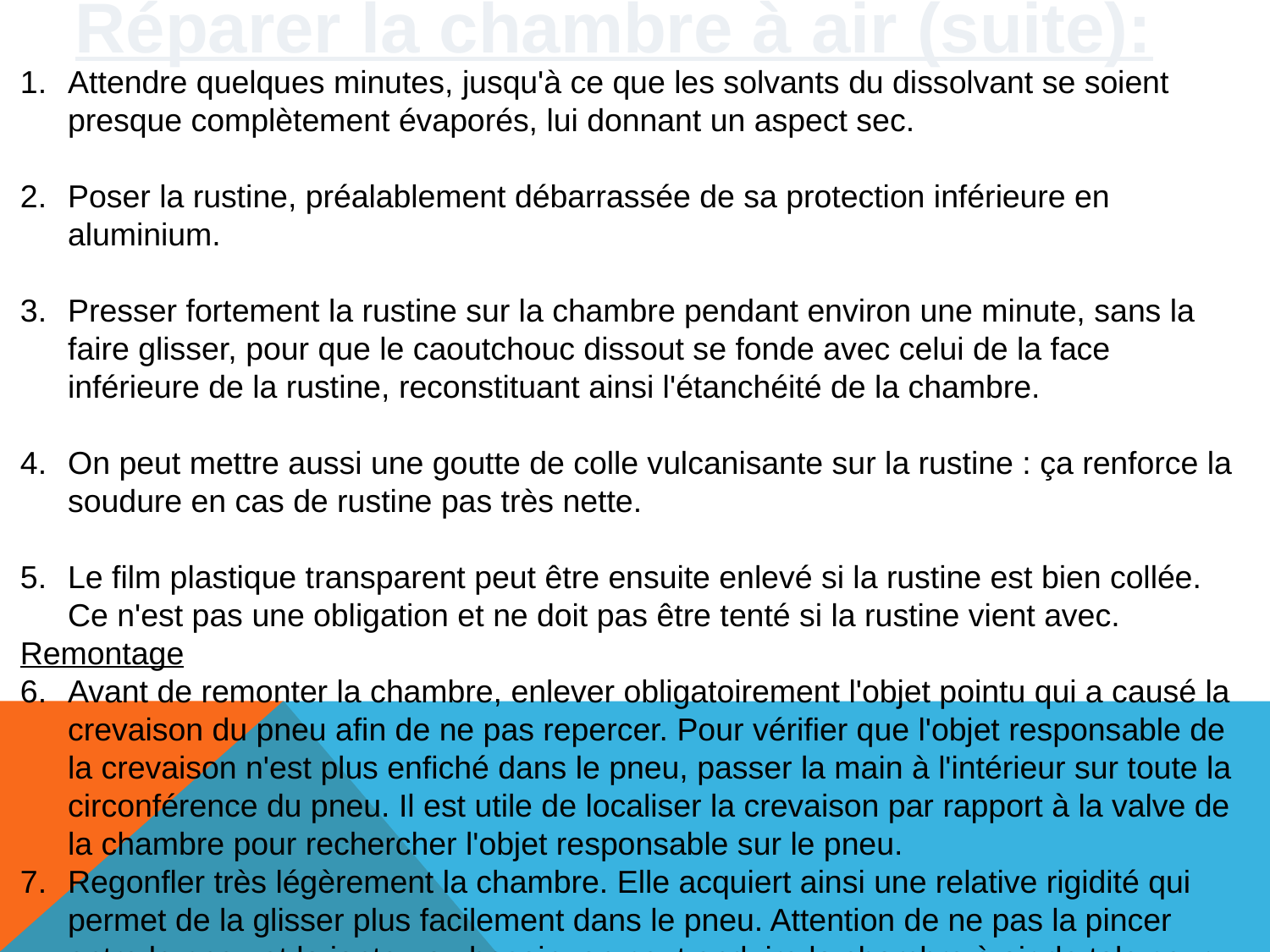

Réparer la chambre à air (suite):
Attendre quelques minutes, jusqu'à ce que les solvants du dissolvant se soient presque complètement évaporés, lui donnant un aspect sec.

Poser la rustine, préalablement débarrassée de sa protection inférieure en aluminium.

Presser fortement la rustine sur la chambre pendant environ une minute, sans la faire glisser, pour que le caoutchouc dissout se fonde avec celui de la face inférieure de la rustine, reconstituant ainsi l'étanchéité de la chambre.

On peut mettre aussi une goutte de colle vulcanisante sur la rustine : ça renforce la soudure en cas de rustine pas très nette.

Le film plastique transparent peut être ensuite enlevé si la rustine est bien collée. Ce n'est pas une obligation et ne doit pas être tenté si la rustine vient avec.
Remontage
Avant de remonter la chambre, enlever obligatoirement l'objet pointu qui a causé la crevaison du pneu afin de ne pas repercer. Pour vérifier que l'objet responsable de la crevaison n'est plus enfiché dans le pneu, passer la main à l'intérieur sur toute la circonférence du pneu. Il est utile de localiser la crevaison par rapport à la valve de la chambre pour rechercher l'objet responsable sur le pneu.
Regonfler très légèrement la chambre. Elle acquiert ainsi une relative rigidité qui permet de la glisser plus facilement dans le pneu. Attention de ne pas la pincer entre le pneu et la jante : au besoin, on peut enduire la chambre à air de talc pour qu'elle glisse bien.